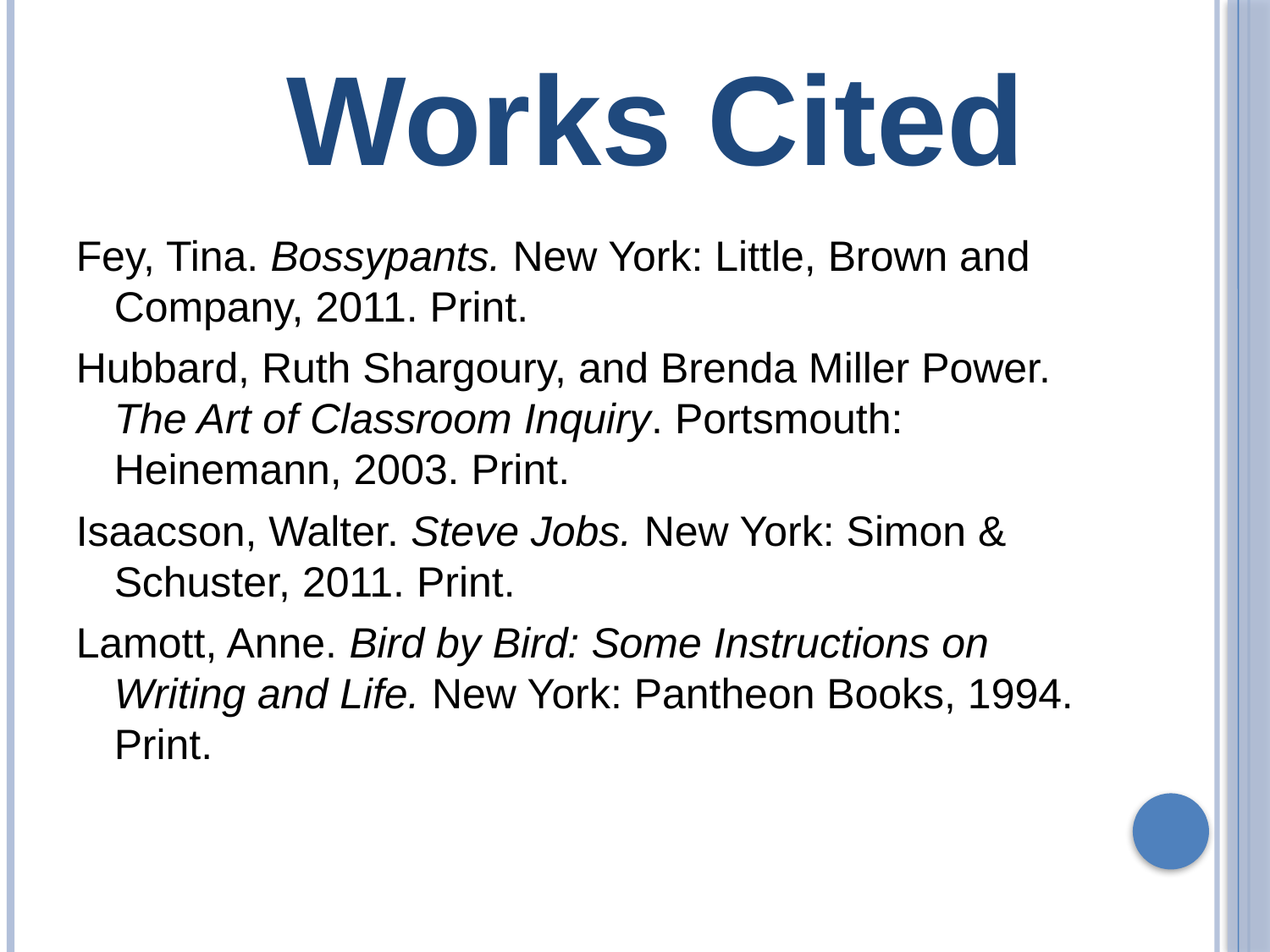

# Works Cited
Fey, Tina. Bossypants. New York: Little, Brown and Company, 2011. Print.
Hubbard, Ruth Shargoury, and Brenda Miller Power. The Art of Classroom Inquiry. Portsmouth: Heinemann, 2003. Print.
Isaacson, Walter. Steve Jobs. New York: Simon & Schuster, 2011. Print.
Lamott, Anne. Bird by Bird: Some Instructions on Writing and Life. New York: Pantheon Books, 1994. Print.